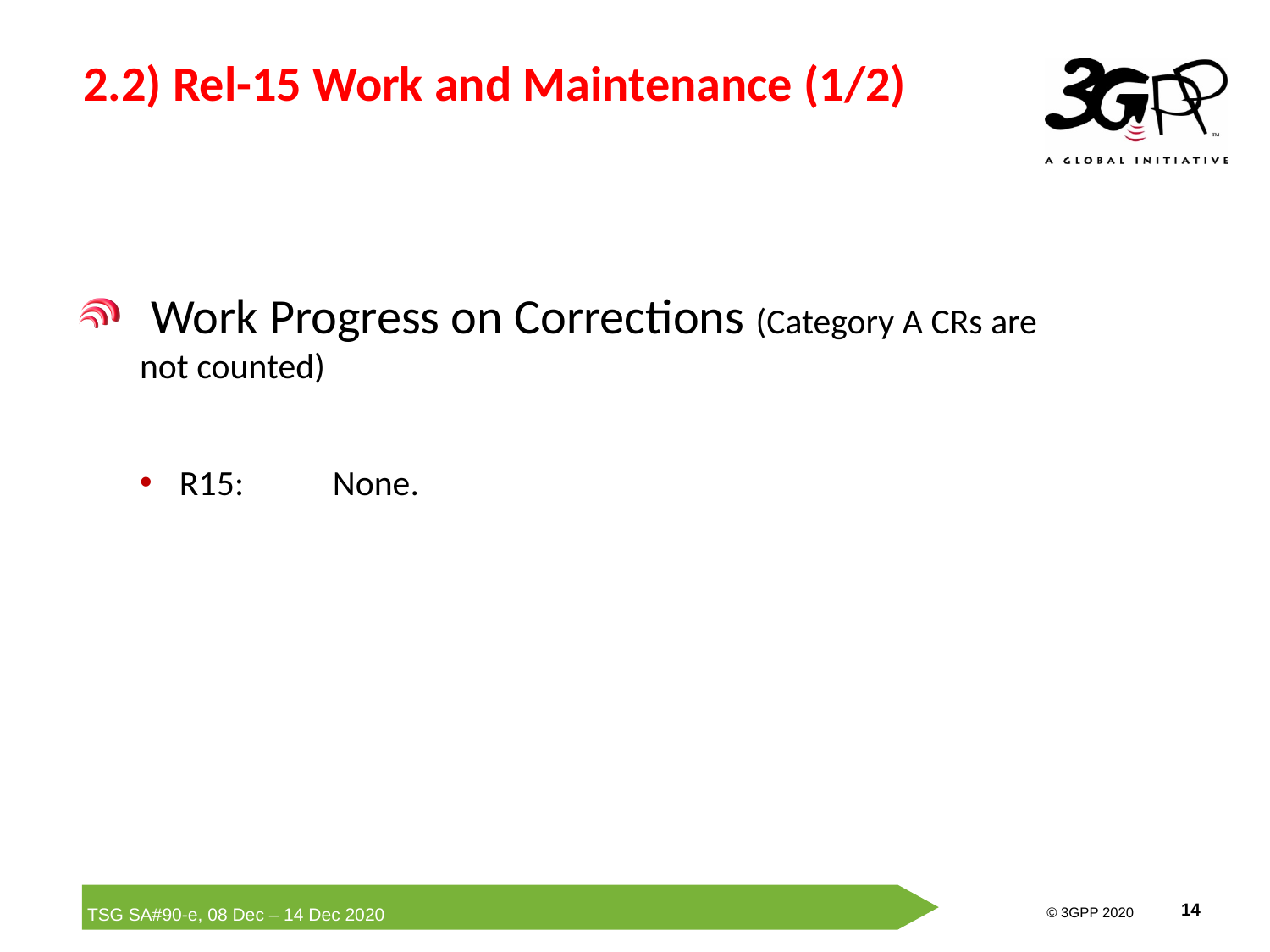

# 2.2) Rel-15 Work and Maintenance (1/2)
 Work Progress on Corrections (Category A CRs are not counted)

R15:           None.